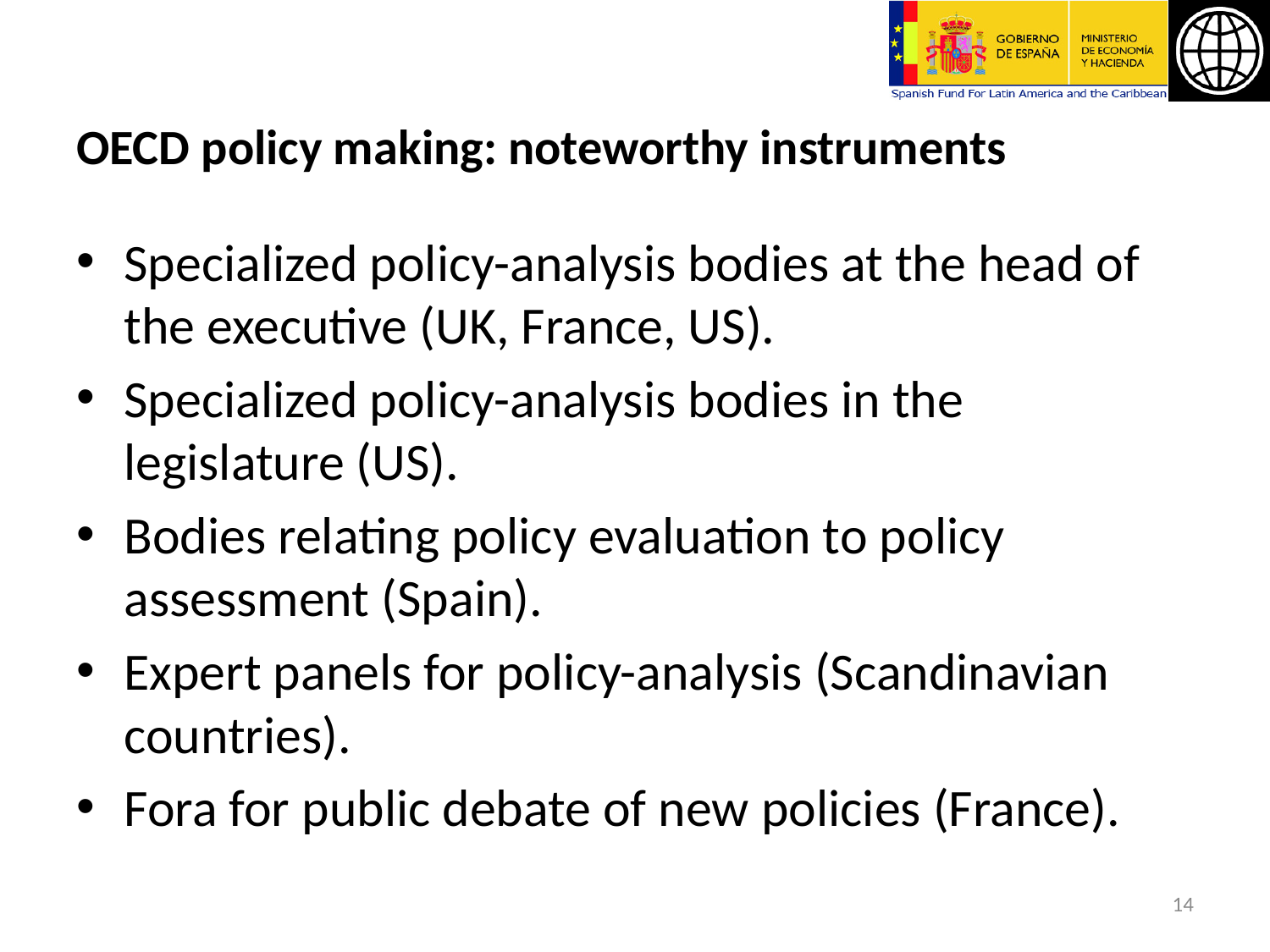

# OECD policy making: noteworthy instruments
Specialized policy-analysis bodies at the head of the executive (UK, France, US).
Specialized policy-analysis bodies in the legislature (US).
Bodies relating policy evaluation to policy assessment (Spain).
Expert panels for policy-analysis (Scandinavian countries).
Fora for public debate of new policies (France).
14